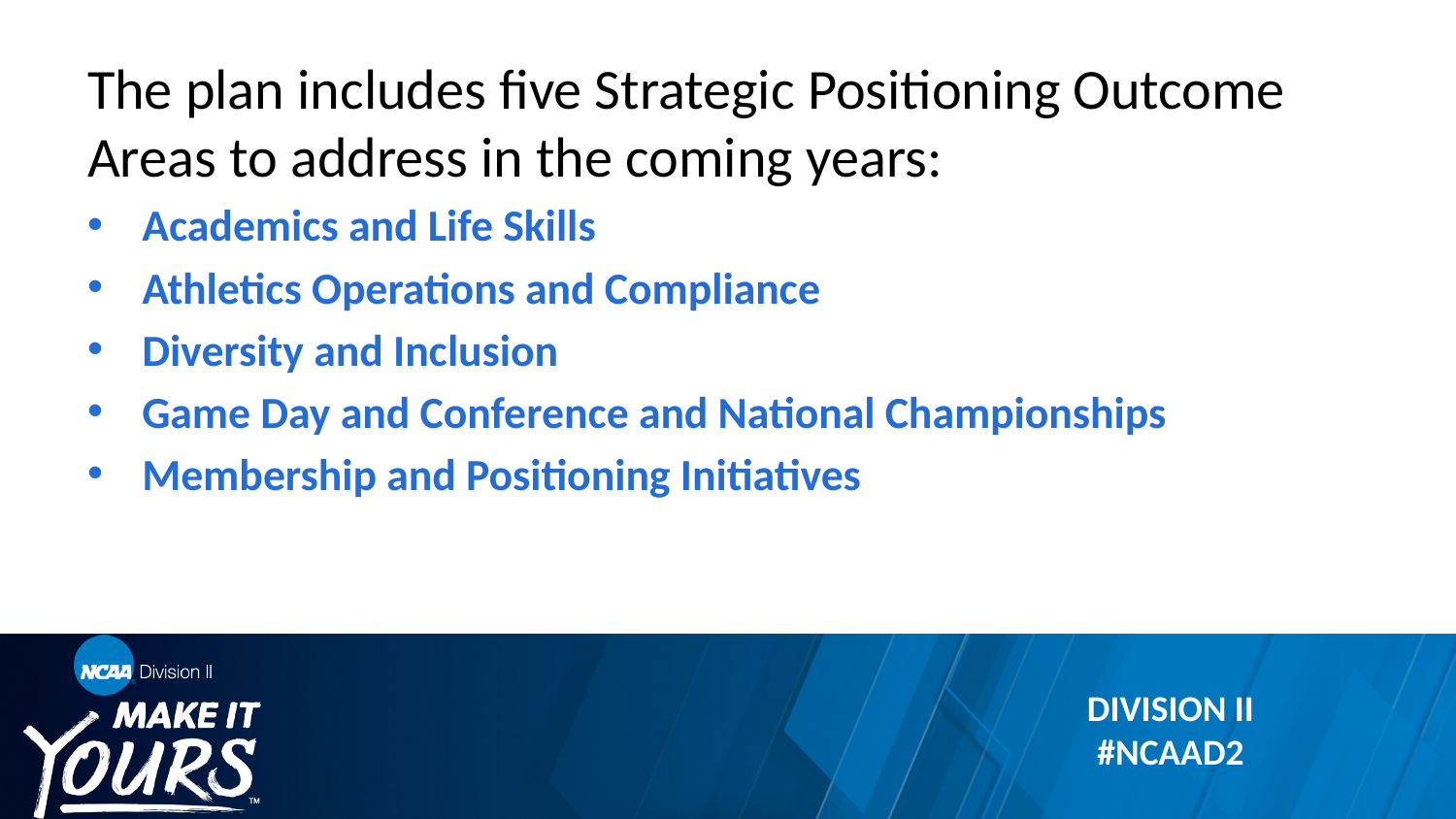

The plan includes five Strategic Positioning Outcome Areas to address in the coming years:
Academics and Life Skills
Athletics Operations and Compliance
Diversity and Inclusion
Game Day and Conference and National Championships
Membership and Positioning Initiatives